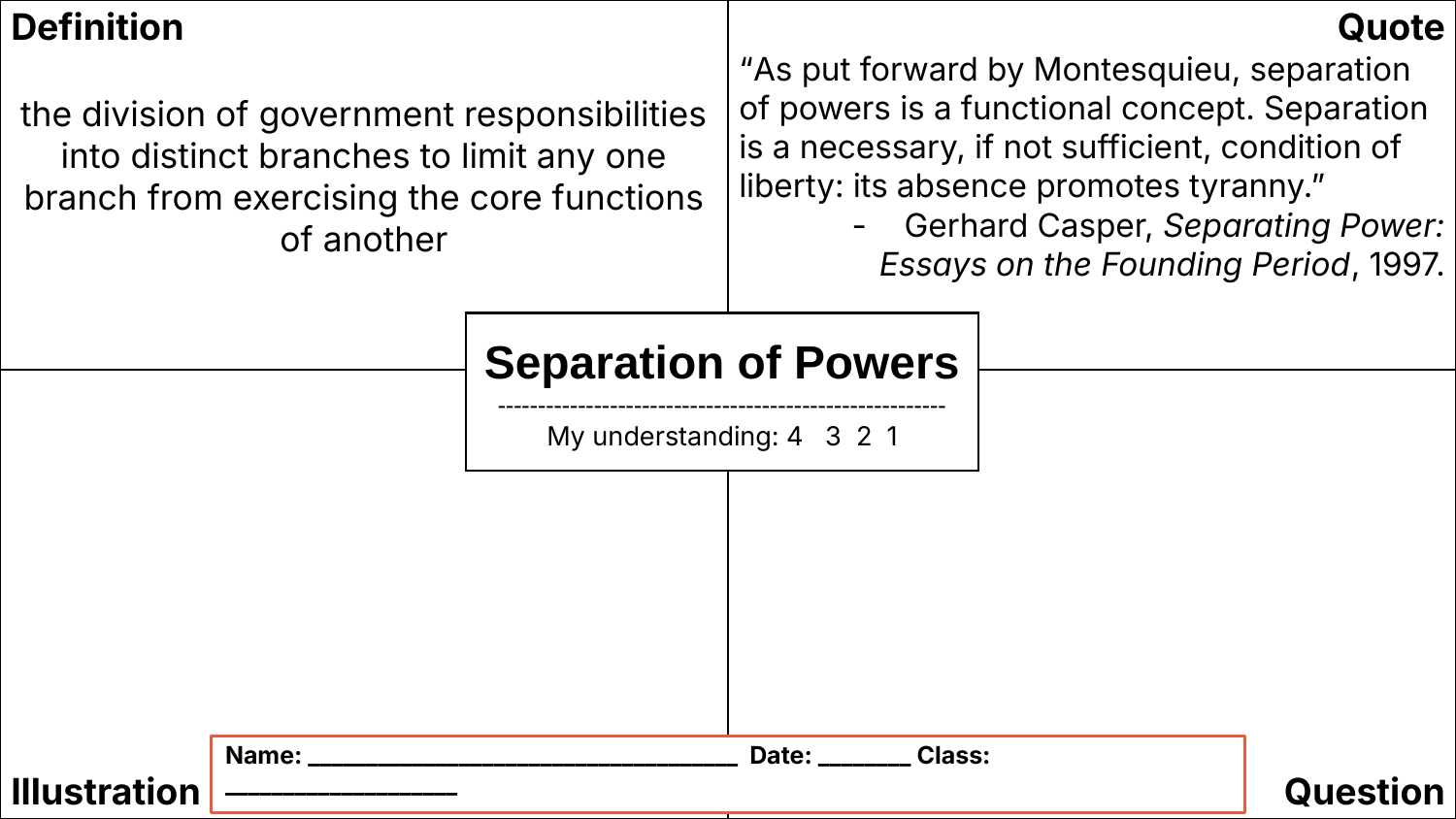

| Definition the division of government responsibilities into distinct branches to limit any one branch from exercising the core functions of another | Quote “As put forward by Montesquieu, separation of powers is a functional concept. Separation is a necessary, if not sufficient, condition of liberty: its absence promotes tyranny.” Gerhard Casper, Separating Power: Essays on the Founding Period, 1997. |
| --- | --- |
| Illustration | Question |
Separation of Powers
--------------------------------------------------------
My understanding: 4   3  2  1
Name: _____________________________________  Date: ________ Class: ____________________